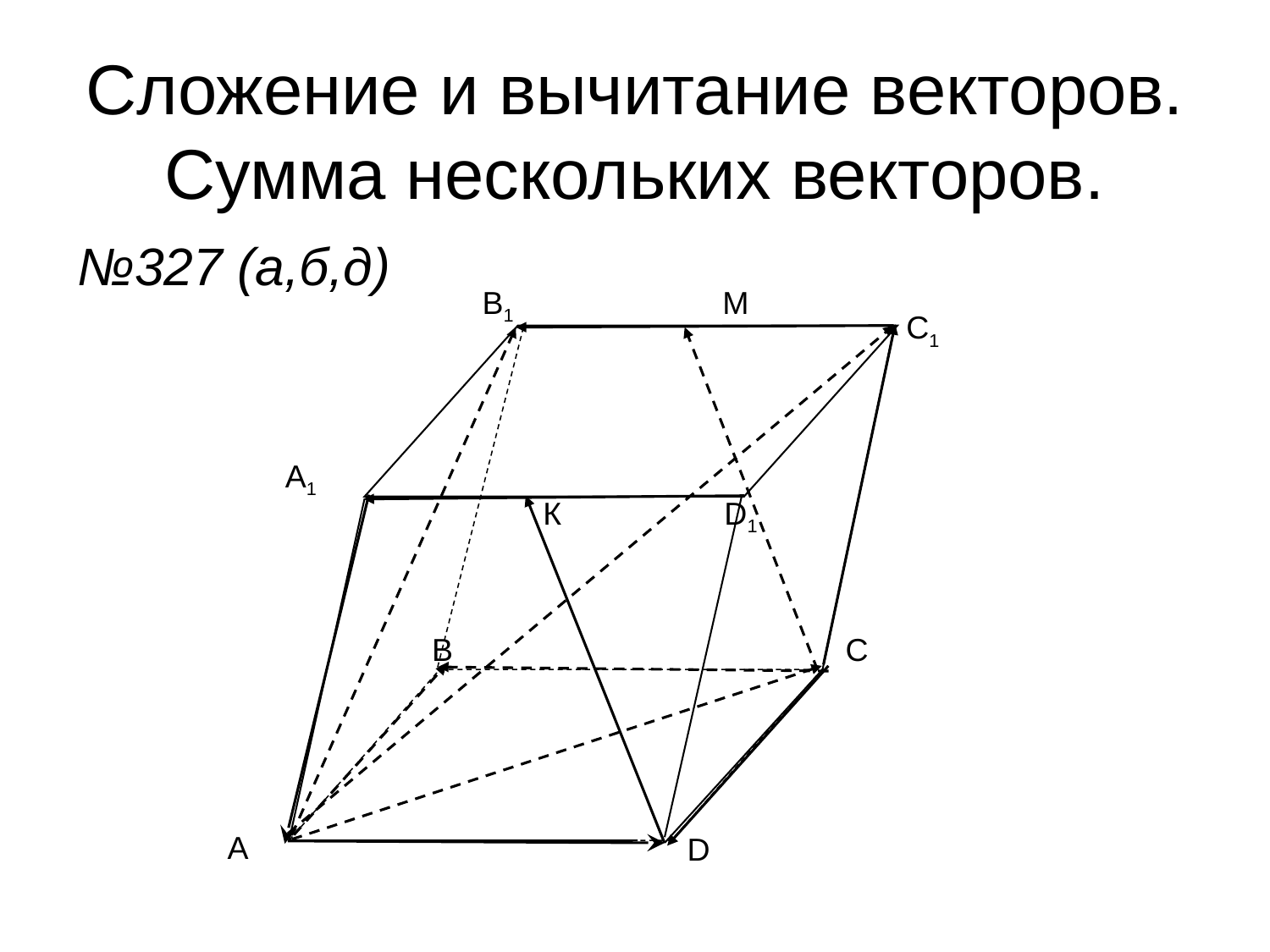

Сложение и вычитание векторов. Сумма нескольких векторов.
№327 (а,б,д)
B1
С1

А1
D1
B
С
А
D
М

К